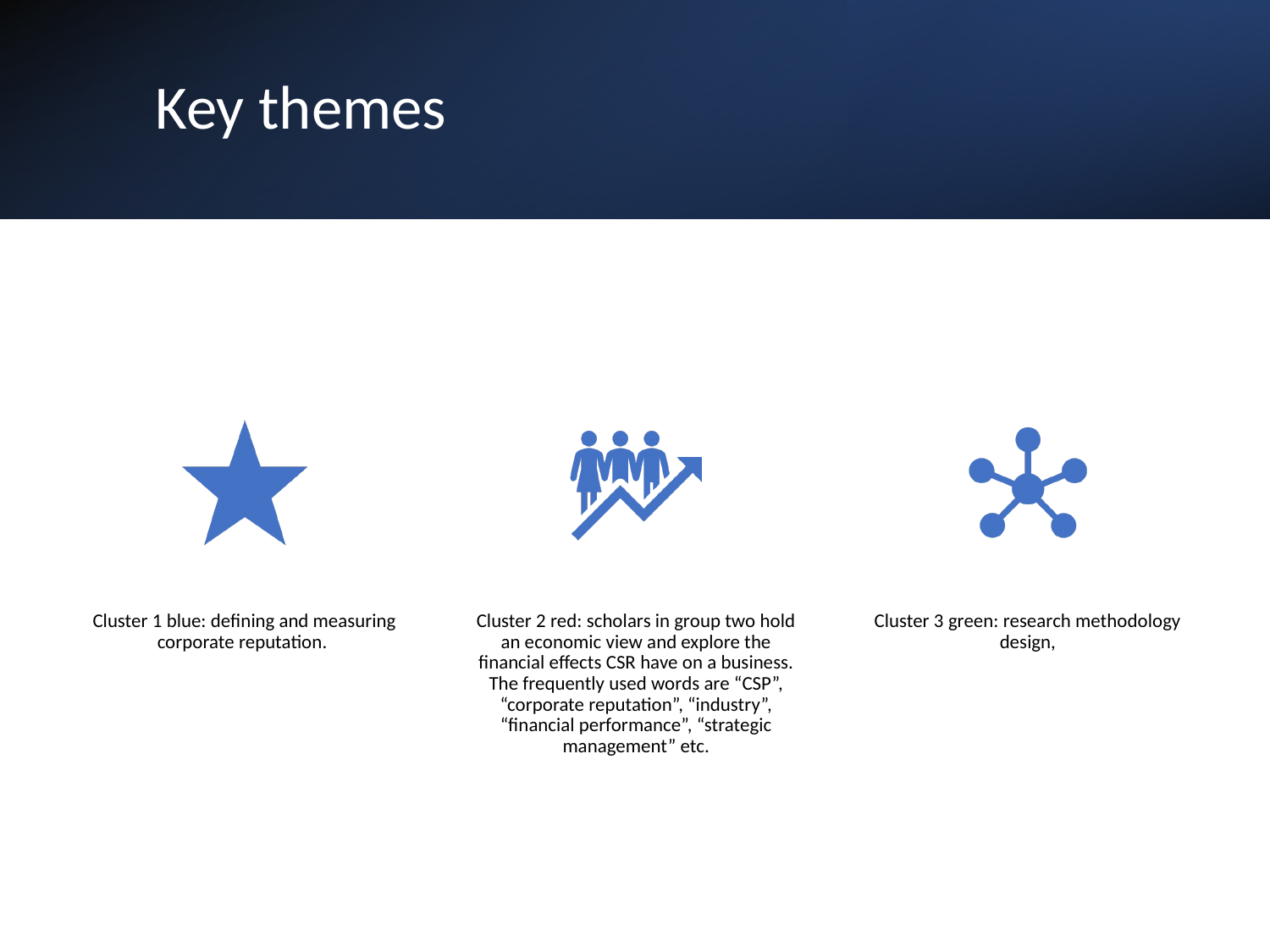

# Key themes
Cluster 1 blue: defining and measuring corporate reputation.
Cluster 2 red: scholars in group two hold an economic view and explore the financial effects CSR have on a business. The frequently used words are “CSP”, “corporate reputation”, “industry”, “financial performance”, “strategic management” etc.
Cluster 3 green: research methodology design,